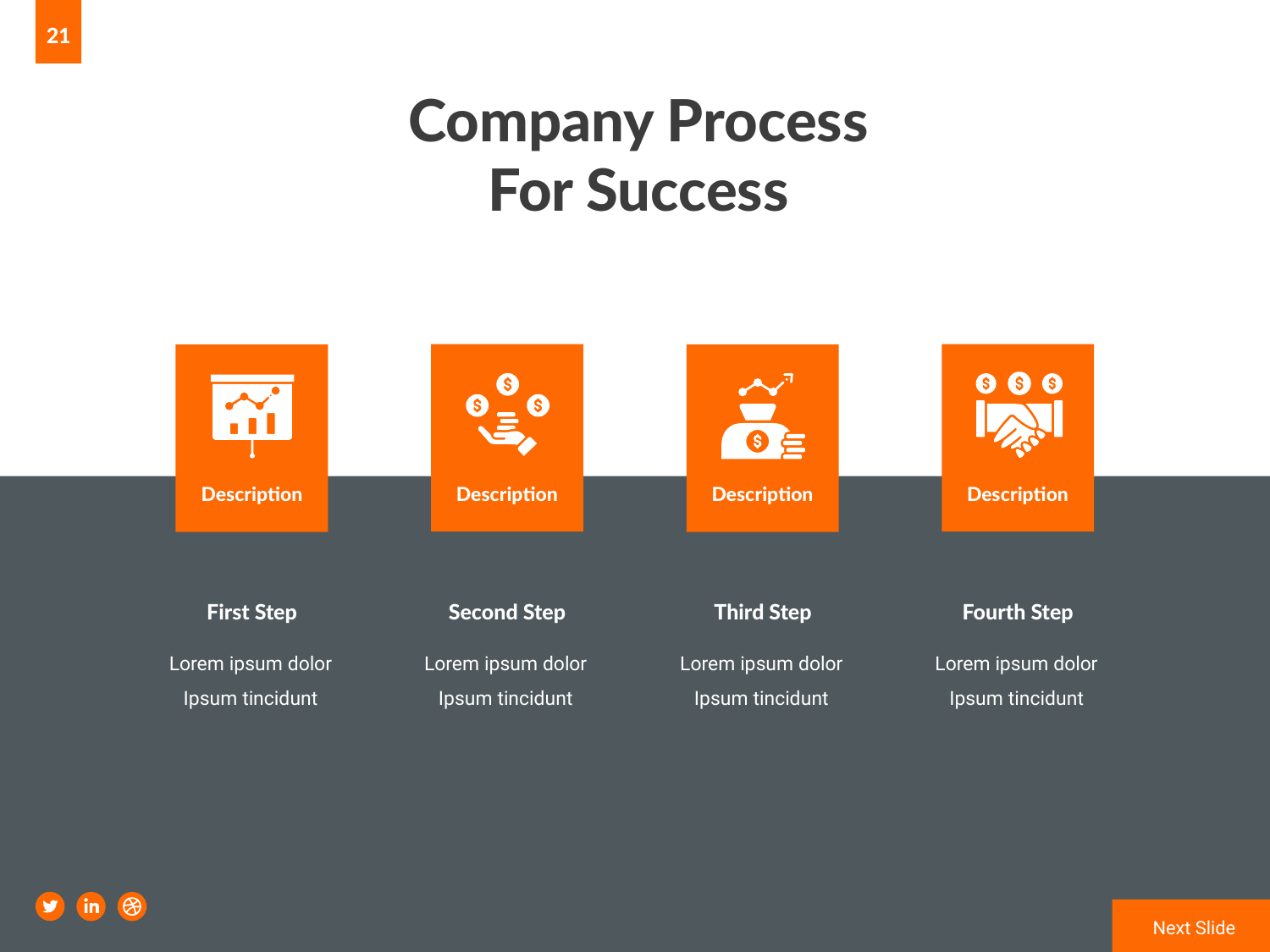

21
Company Process
For Success

Description
Description
Description
Description

First Step
Second Step
Third Step
Fourth Step
Lorem ipsum dolor Ipsum tincidunt
Lorem ipsum dolor Ipsum tincidunt
Lorem ipsum dolor Ipsum tincidunt
Lorem ipsum dolor Ipsum tincidunt

Next Slide